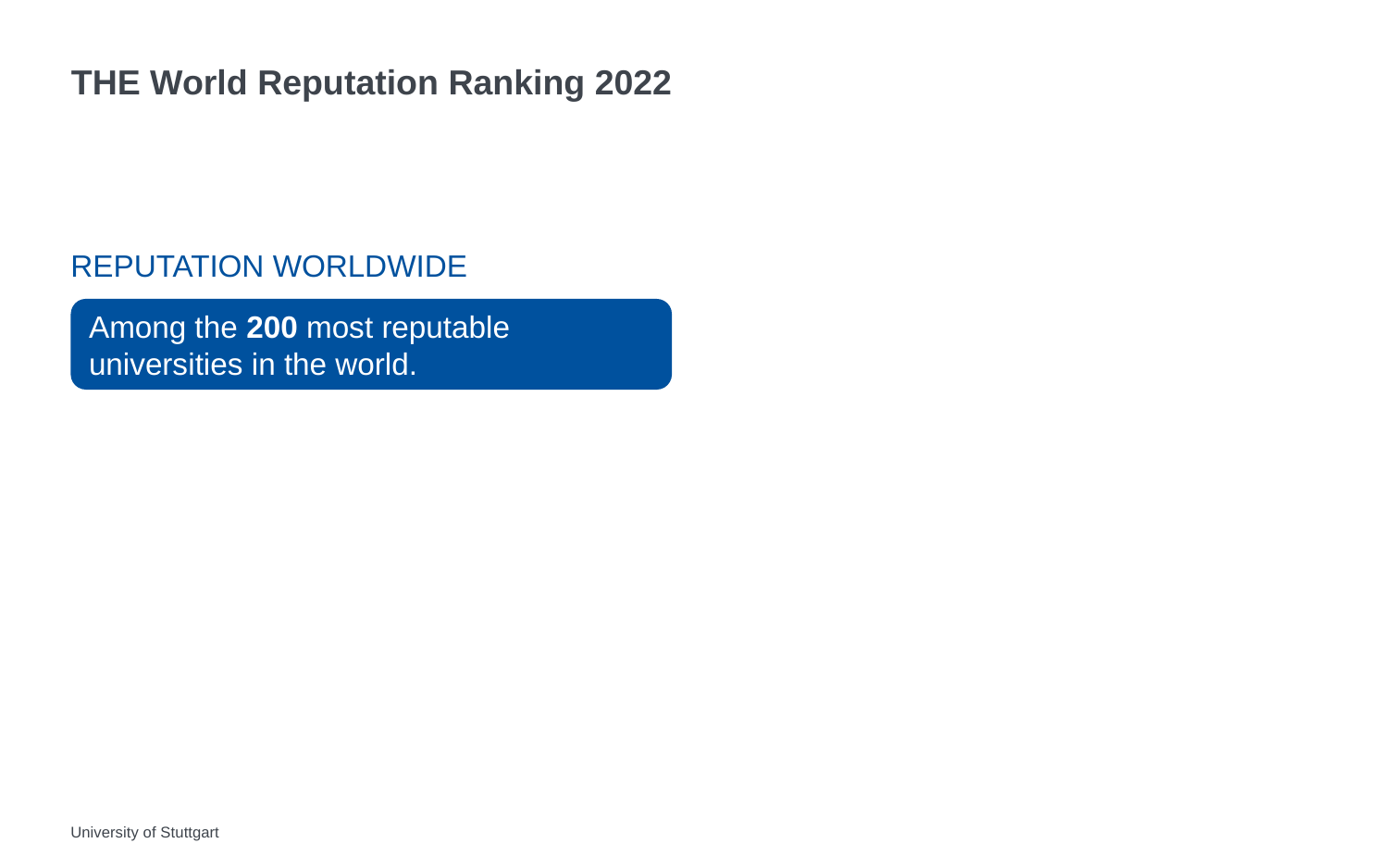

# THE World Reputation Ranking 2022
Reputation worldwide
Among the 200 most reputable universities in the world.
University of Stuttgart